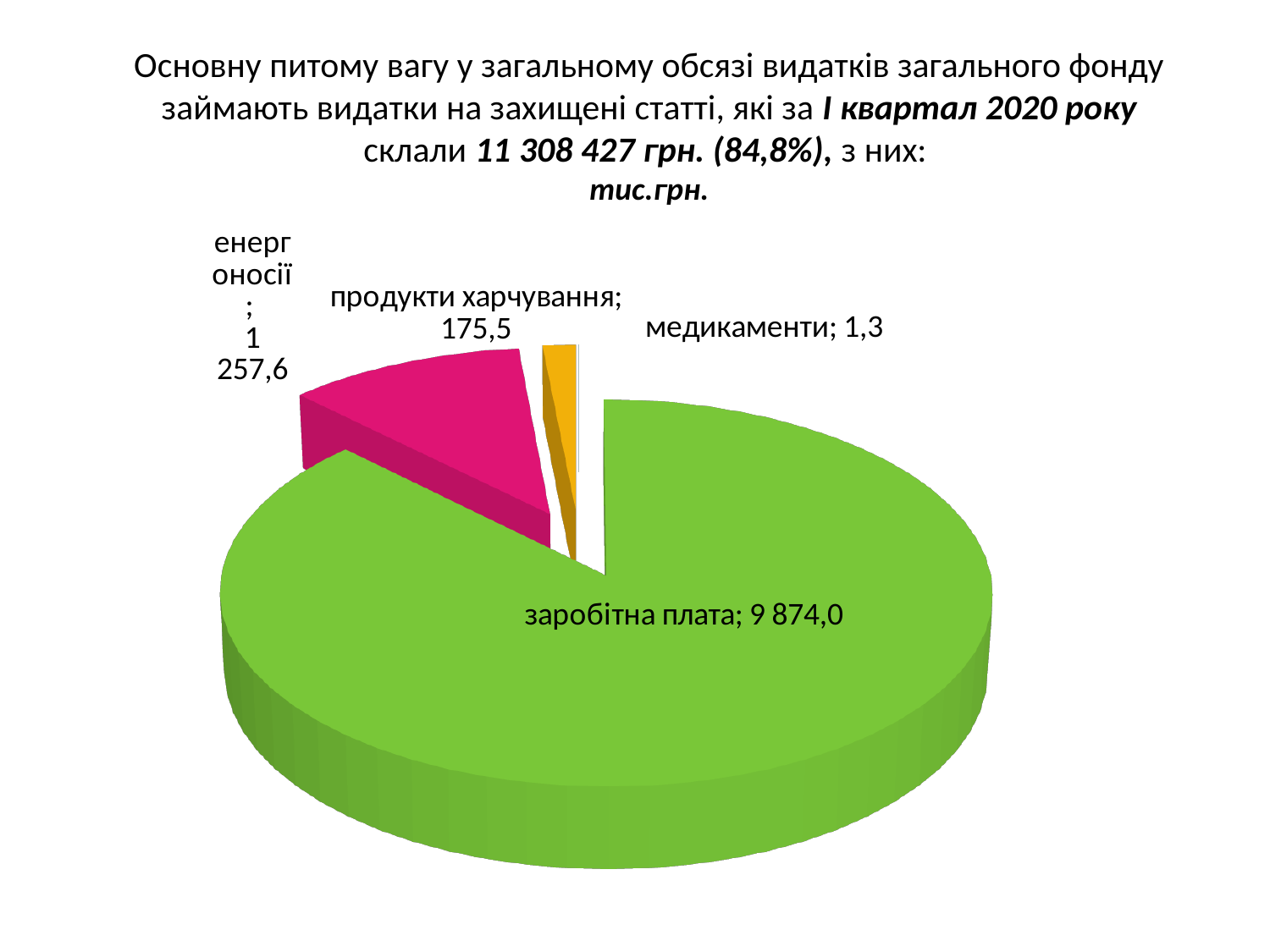

# Основну питому вагу у загальному обсязі видатків загального фонду займають видатки на захищені статті, які за І квартал 2020 року склали 11 308 427 грн. (84,8%), з них: тис.грн.

[unsupported chart]